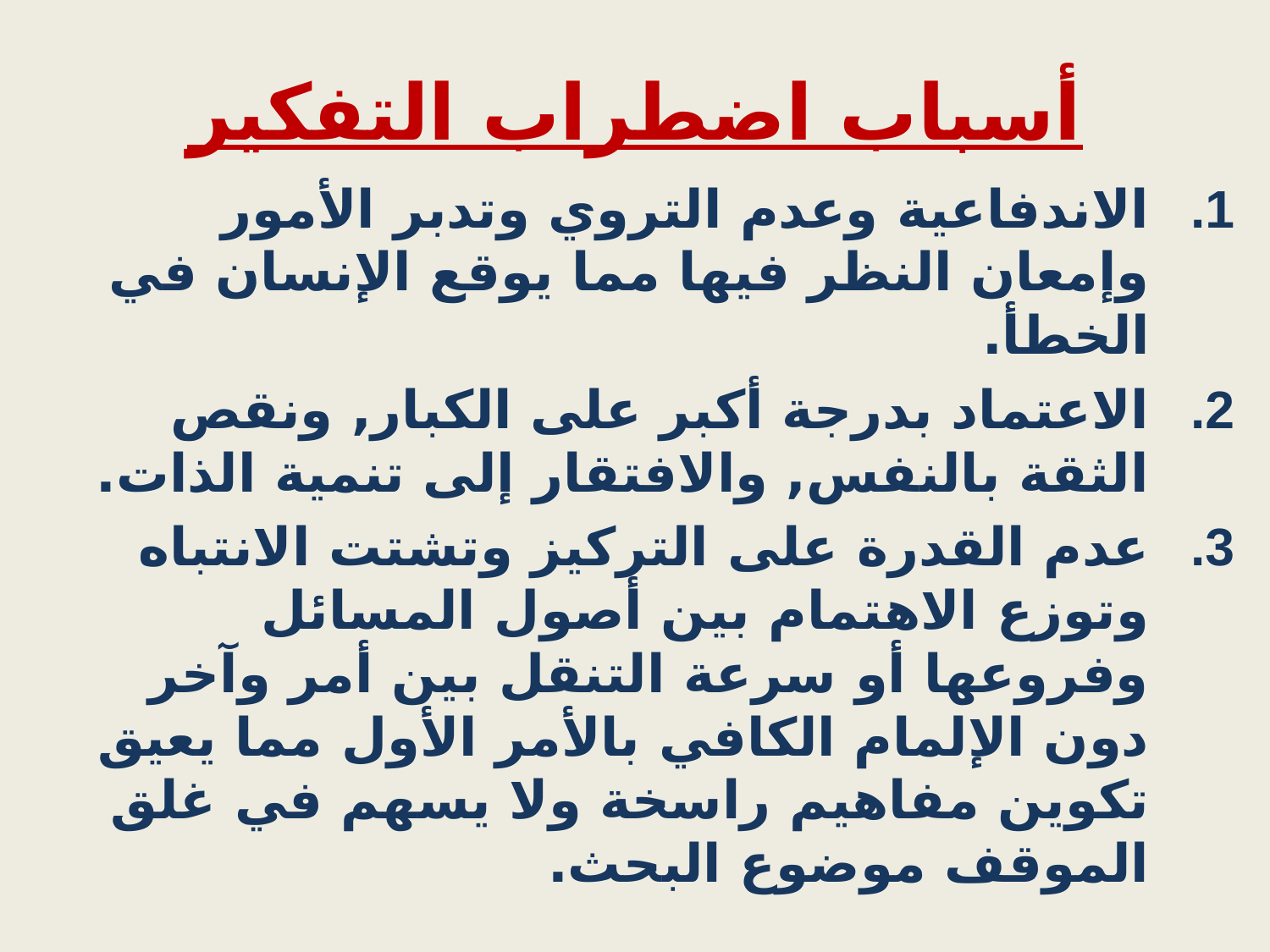

# أسباب اضطراب التفكير
الاندفاعية وعدم التروي وتدبر الأمور وإمعان النظر فيها مما يوقع الإنسان في الخطأ.
الاعتماد بدرجة أكبر على الكبار, ونقص الثقة بالنفس, والافتقار إلى تنمية الذات.
عدم القدرة على التركيز وتشتت الانتباه وتوزع الاهتمام بين أصول المسائل وفروعها أو سرعة التنقل بين أمر وآخر دون الإلمام الكافي بالأمر الأول مما يعيق تكوين مفاهيم راسخة ولا يسهم في غلق الموقف موضوع البحث.